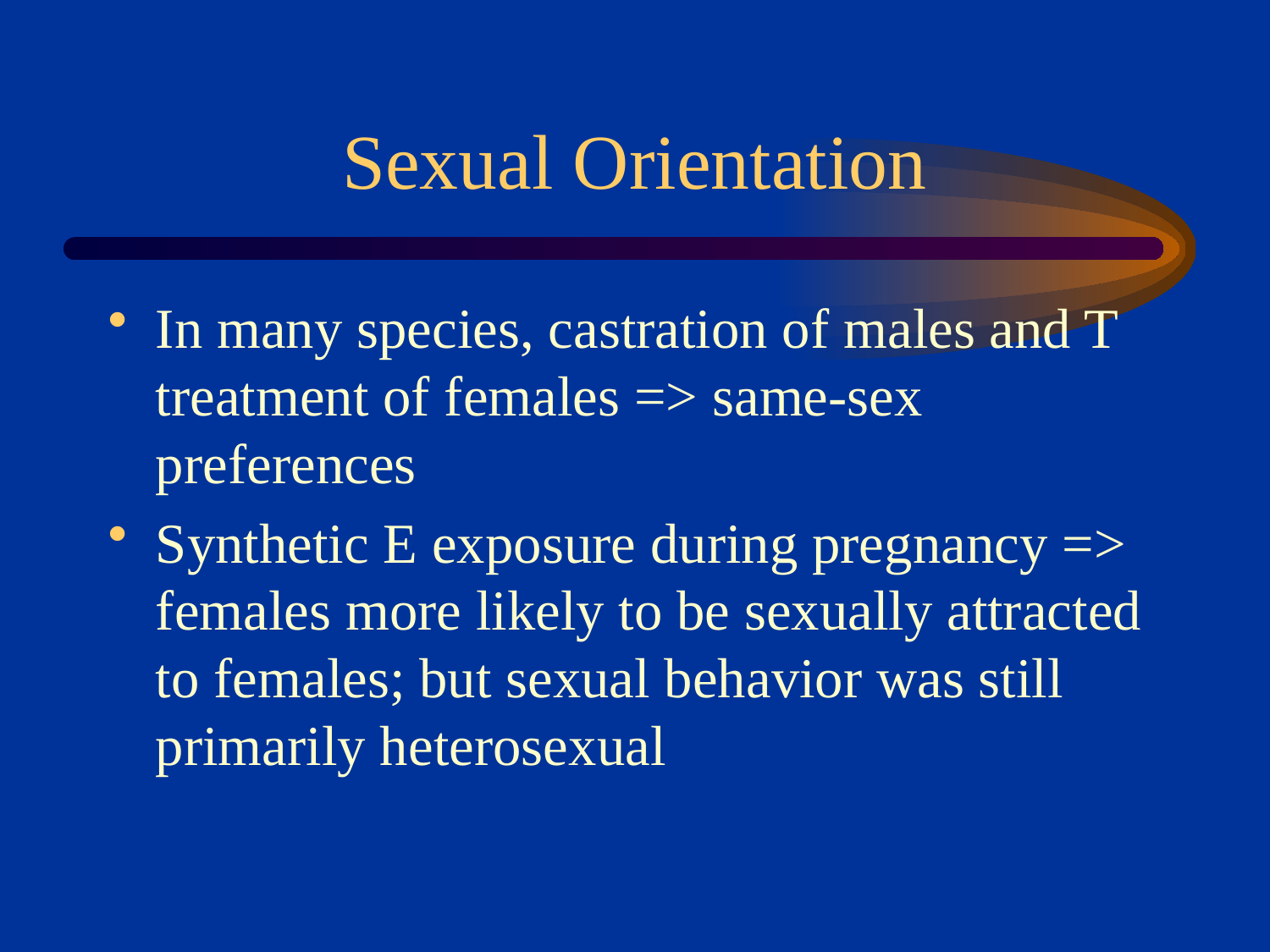

# Sexual Orientation
In many species, castration of males and T treatment of females => same-sex preferences
Synthetic E exposure during pregnancy => females more likely to be sexually attracted to females; but sexual behavior was still primarily heterosexual